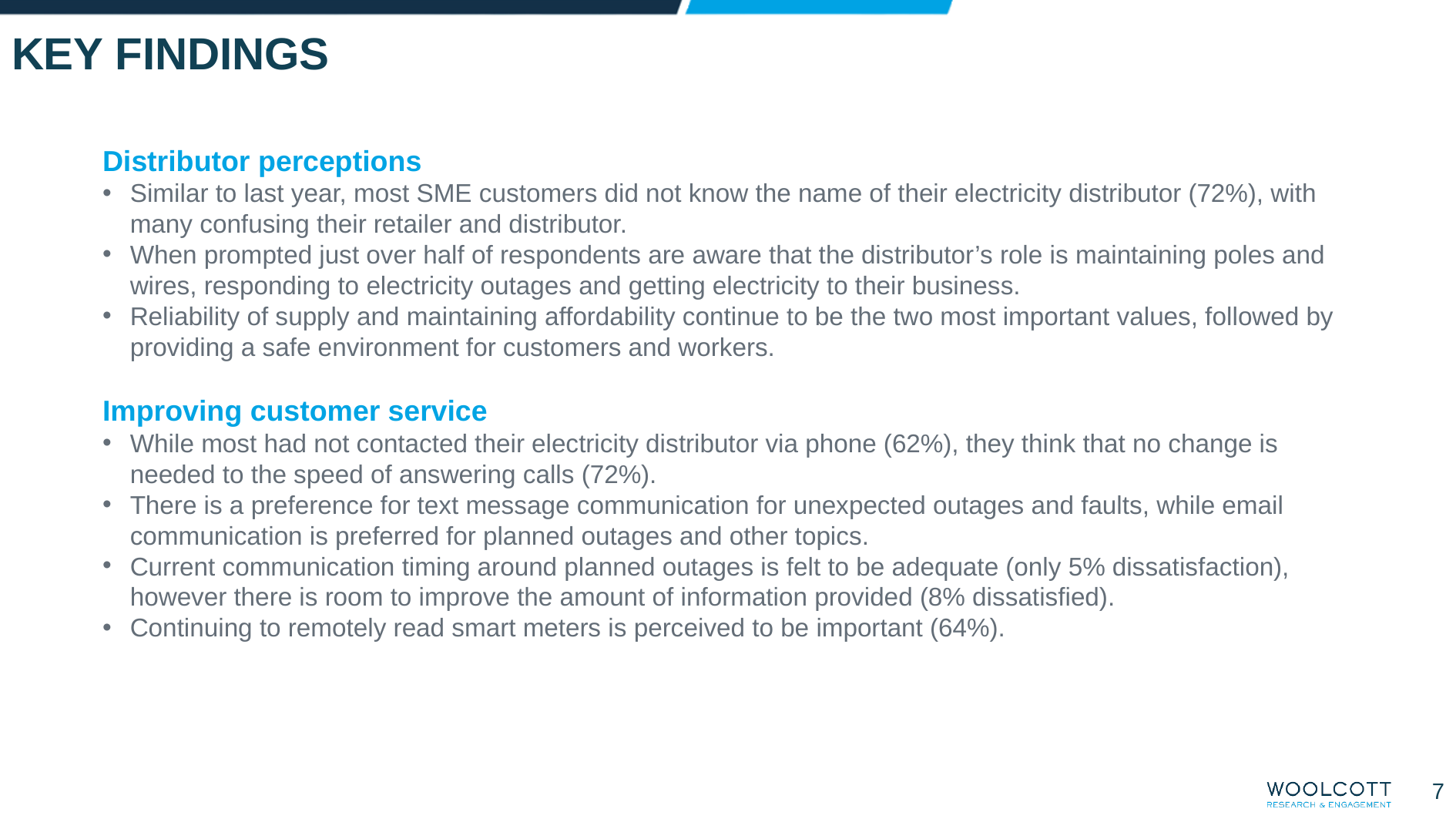

KEY FINDINGS
Distributor perceptions
Similar to last year, most SME customers did not know the name of their electricity distributor (72%), with many confusing their retailer and distributor.
When prompted just over half of respondents are aware that the distributor’s role is maintaining poles and wires, responding to electricity outages and getting electricity to their business.
Reliability of supply and maintaining affordability continue to be the two most important values, followed by providing a safe environment for customers and workers.

Improving customer service
While most had not contacted their electricity distributor via phone (62%), they think that no change is needed to the speed of answering calls (72%).
There is a preference for text message communication for unexpected outages and faults, while email communication is preferred for planned outages and other topics.
Current communication timing around planned outages is felt to be adequate (only 5% dissatisfaction), however there is room to improve the amount of information provided (8% dissatisfied).
Continuing to remotely read smart meters is perceived to be important (64%).